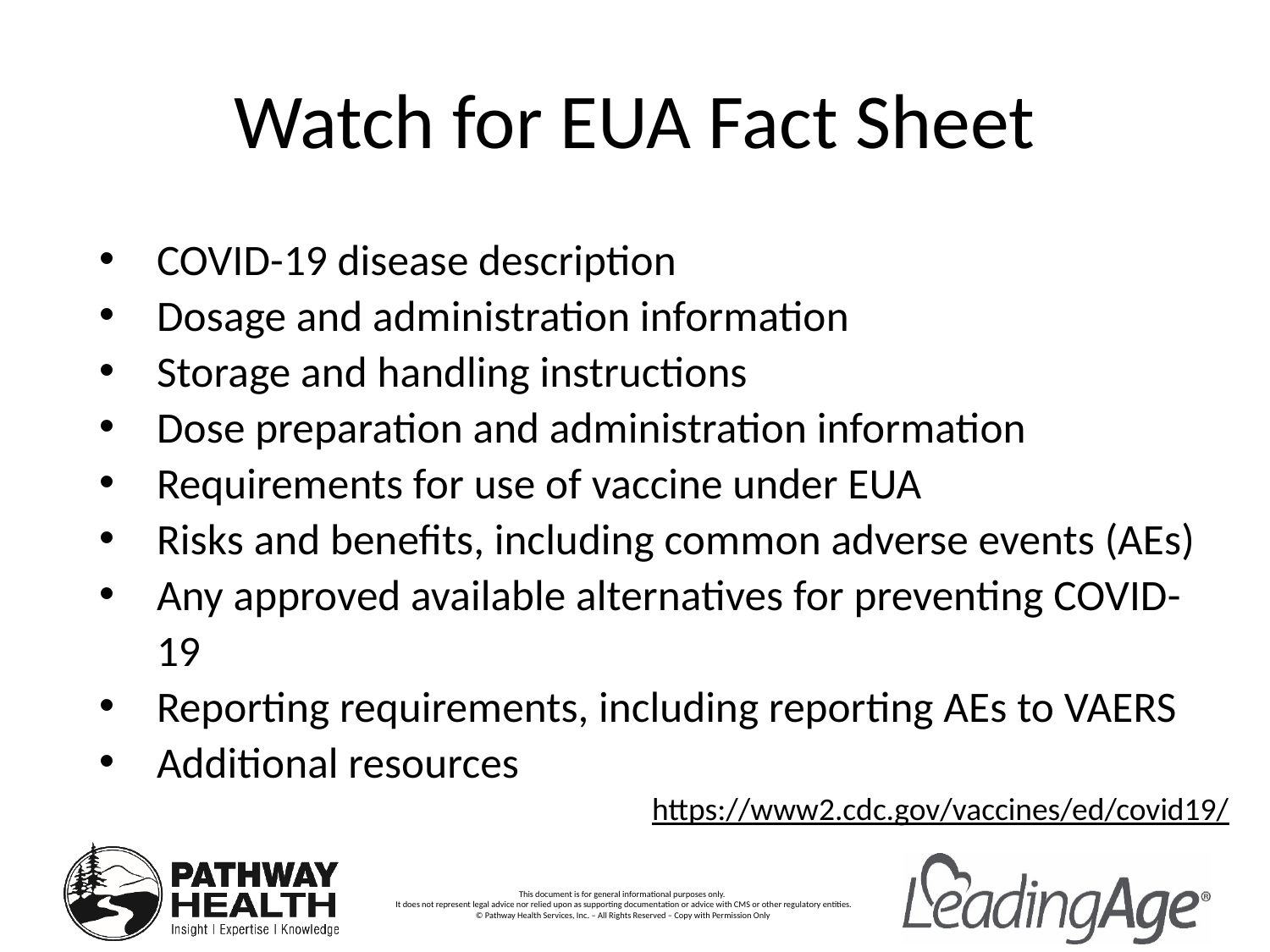

# Watch for EUA Fact Sheet
COVID-19 disease description
Dosage and administration information
Storage and handling instructions
Dose preparation and administration information
Requirements for use of vaccine under EUA
Risks and benefits, including common adverse events (AEs)
Any approved available alternatives for preventing COVID-19
Reporting requirements, including reporting AEs to VAERS
Additional resources

https://www2.cdc.gov/vaccines/ed/covid19/